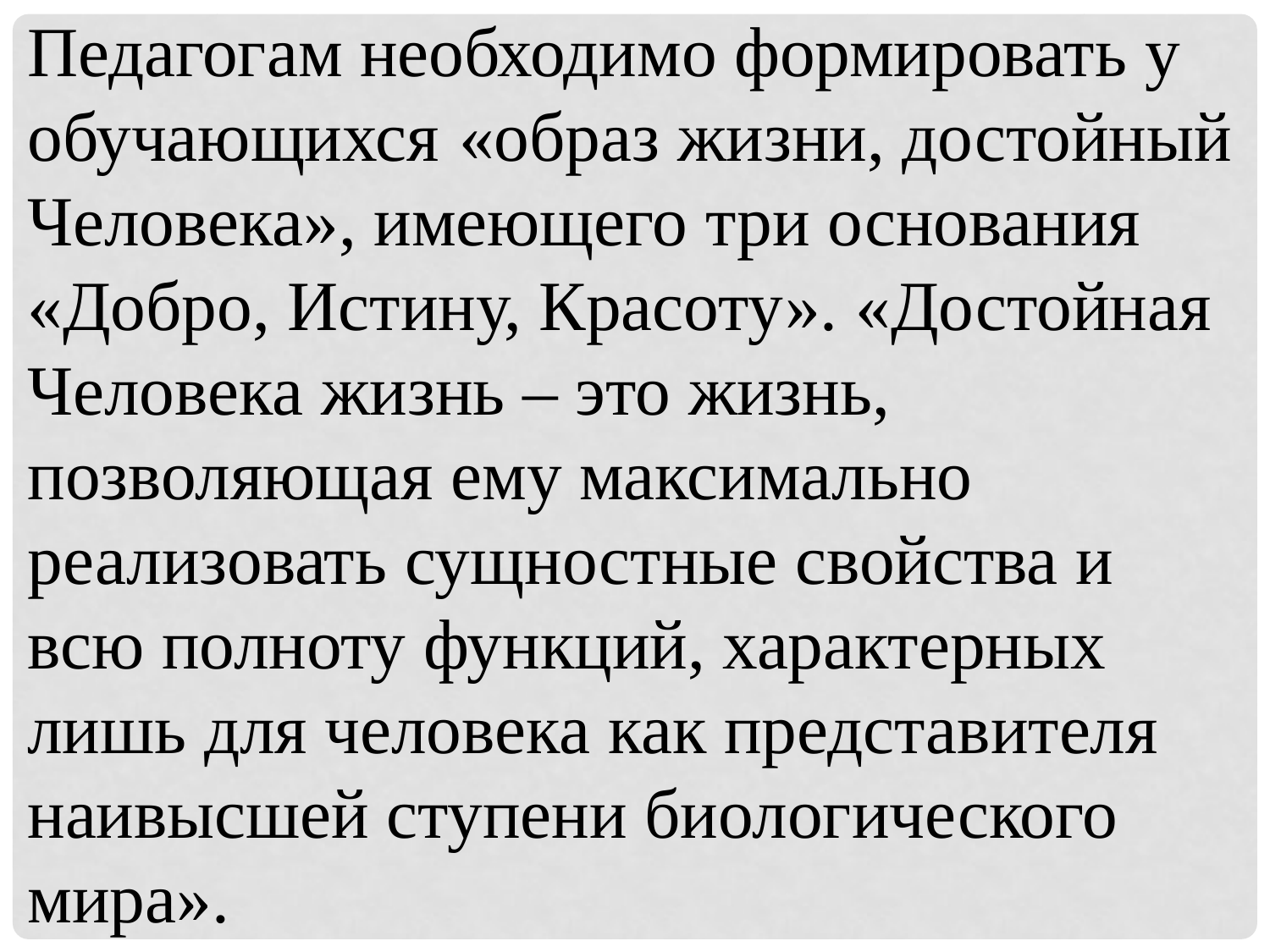

Педагогам необходимо формировать у обучающихся «образ жизни, достойный Человека», имеющего три основания «Добро, Истину, Красоту». «Достойная Человека жизнь – это жизнь, позволяющая ему максимально реализовать сущностные свойства и всю полноту функций, характерных лишь для человека как представителя наивысшей ступени биологического мира».